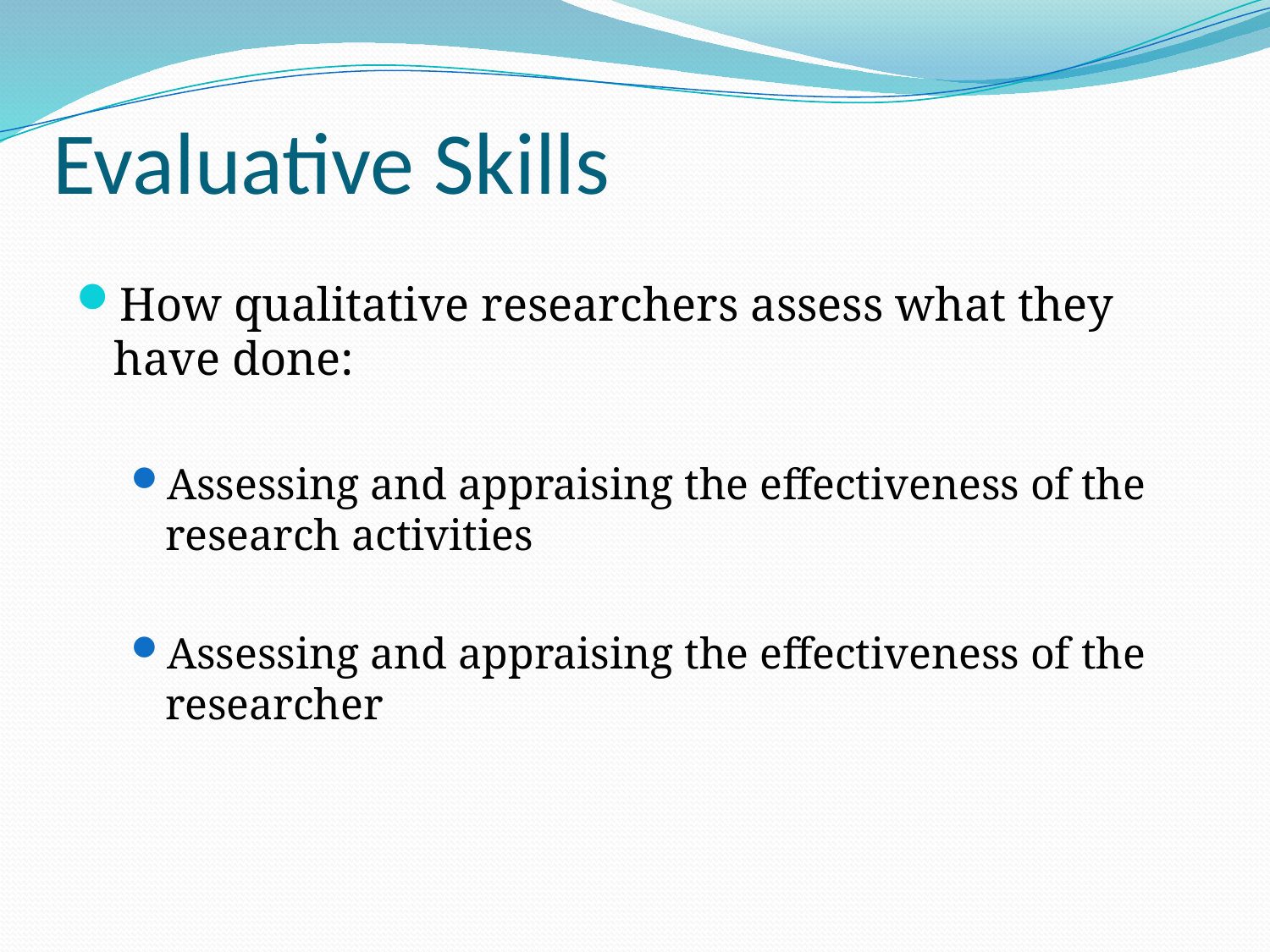

# Evaluative Skills
How qualitative researchers assess what they have done:

Assessing and appraising the effectiveness of the research activities

Assessing and appraising the effectiveness of the researcher